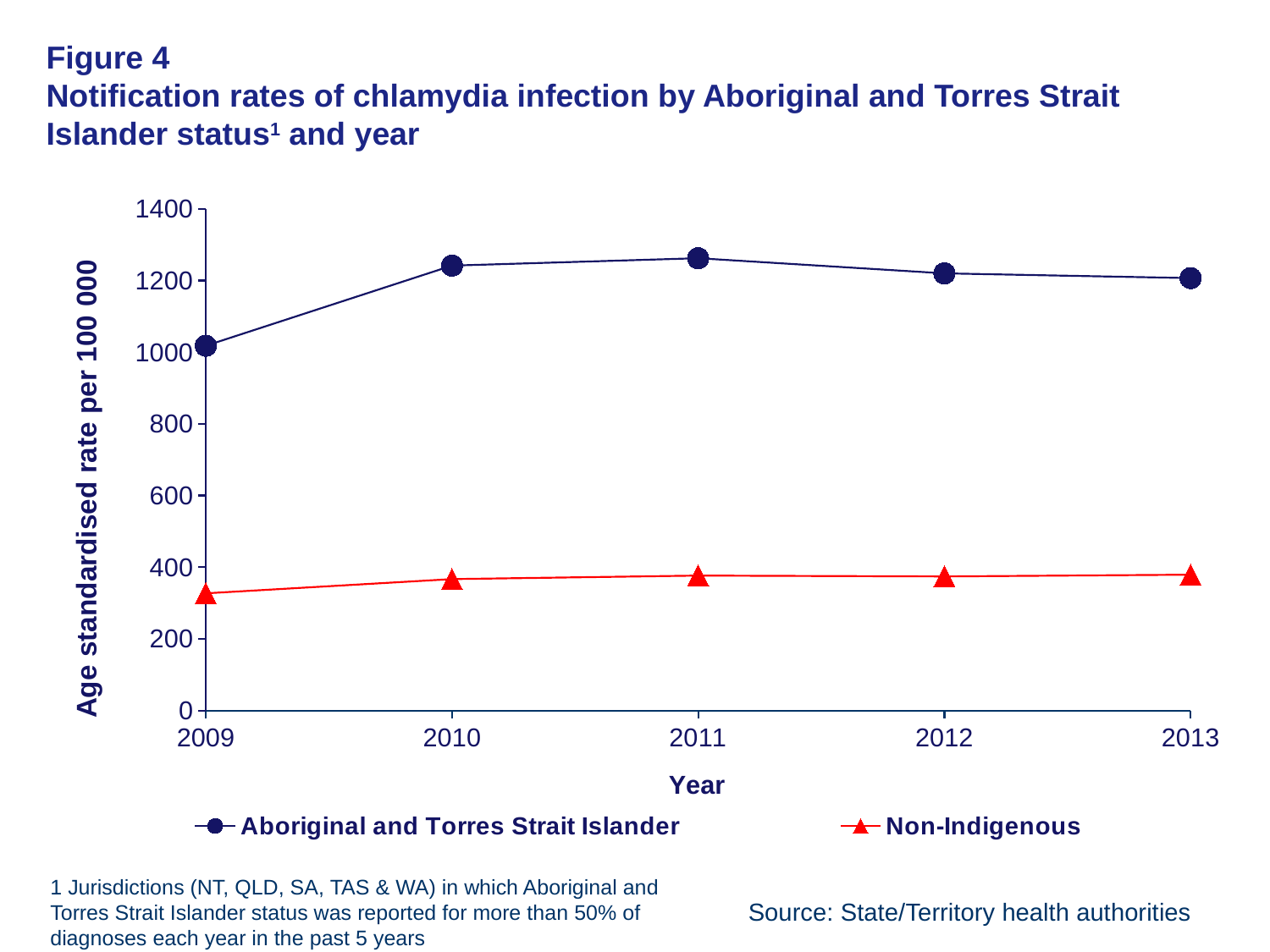

# Figure 4 Notification rates of chlamydia infection by Aboriginal and Torres Strait Islander status1 and year

### Chart

| Category | Aboriginal and Torres Strait Islander | Non-Indigenous |
|---|---|---|
| 2009.0 | 1018.021162776405 | 327.0205278400296 |
| 2010.0 | 1241.629465676801 | 366.7655555961337 |
| 2011.0 | 1262.288056161398 | 376.492939700046 |
| 2012.0 | 1220.042926846935 | 374.0389575134722 |
| 2013.0 | 1206.765479006238 | 379.0124276302403 |
1 Jurisdictions (NT, QLD, SA, TAS & WA) in which Aboriginal and Torres Strait Islander status was reported for more than 50% of diagnoses each year in the past 5 years
Source: State/Territory health authorities